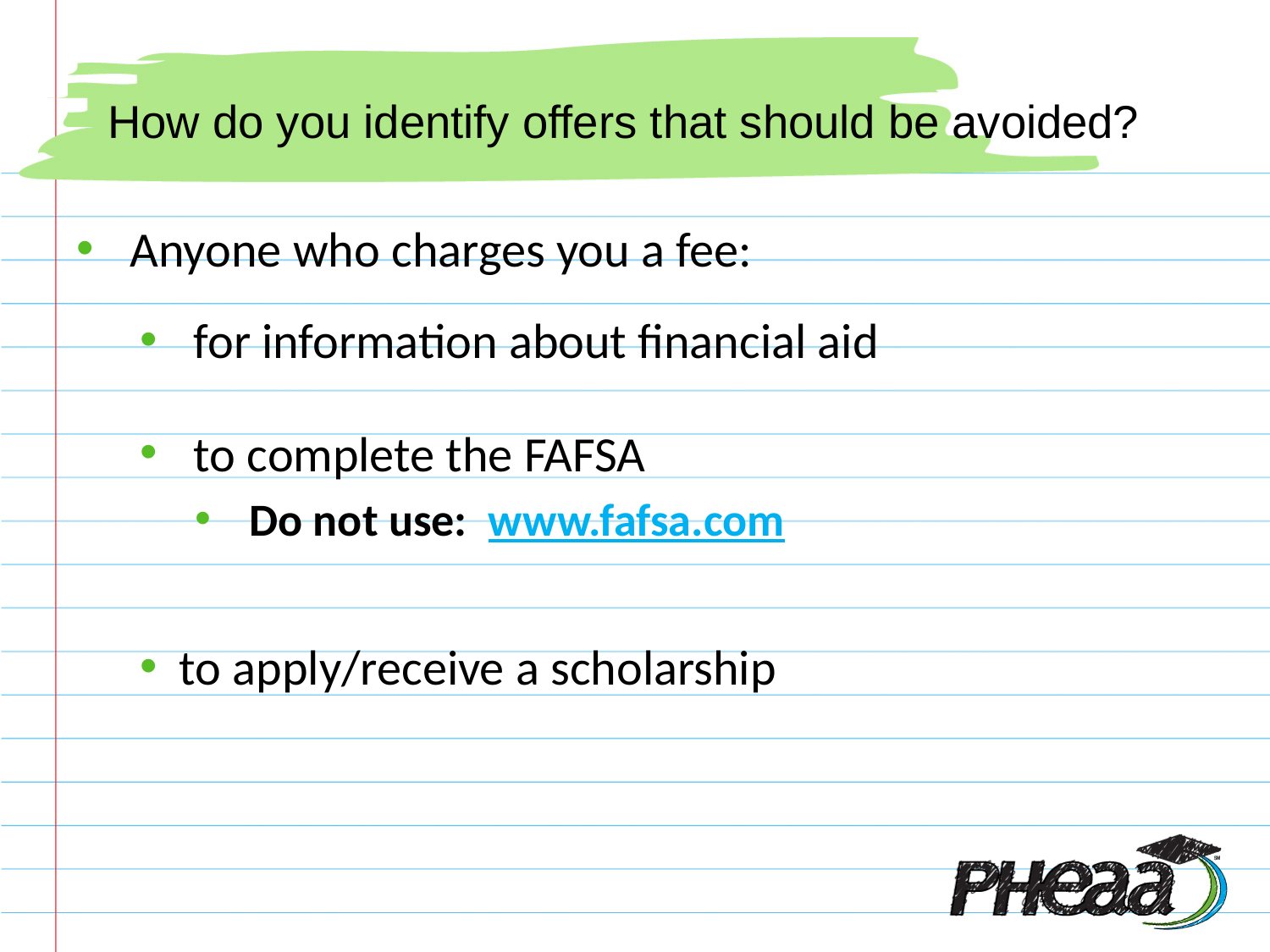

# How do you identify offers that should be avoided?
Anyone who charges you a fee:

for information about financial aid

to complete the FAFSA
Do not use:  www.fafsa.com

to apply/receive a scholarship